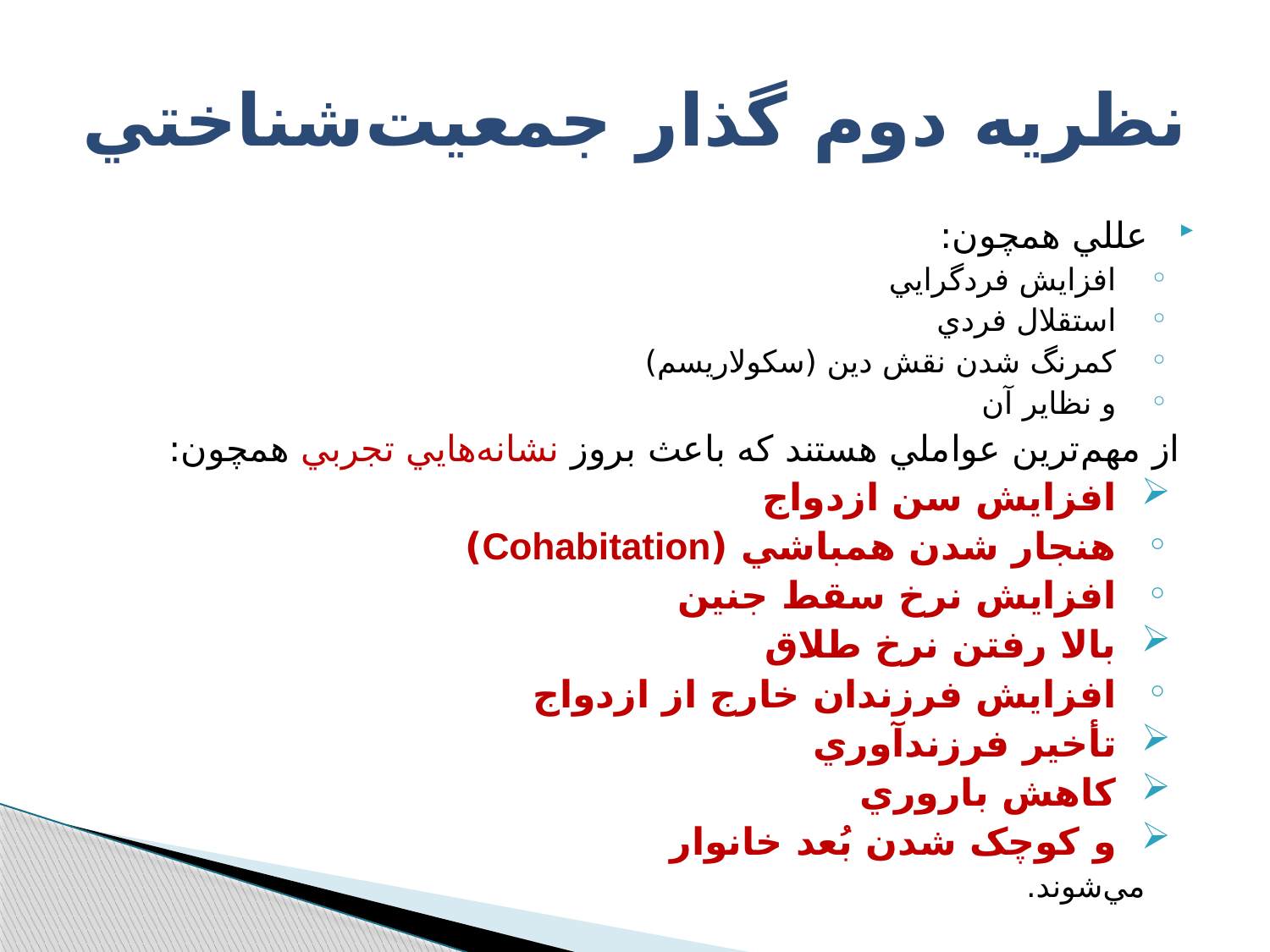

# نظريه دوم گذار جمعيت‌شناختي
عللي همچون:
افزايش فردگرايي
استقلال فردي
کمرنگ شدن نقش دين (سکولاريسم)
و نظاير آن
	از مهم‌ترين عواملي هستند که باعث بروز نشانه‌هايي تجربي همچون:
افزايش سن ازدواج
هنجار شدن همباشي (Cohabitation)
افزايش نرخ سقط جنين
بالا رفتن نرخ طلاق
افزايش فرزندان خارج از ازدواج
تأخير فرزندآوري
کاهش باروري
و کوچک شدن بُعد خانوار
مي‌شوند.